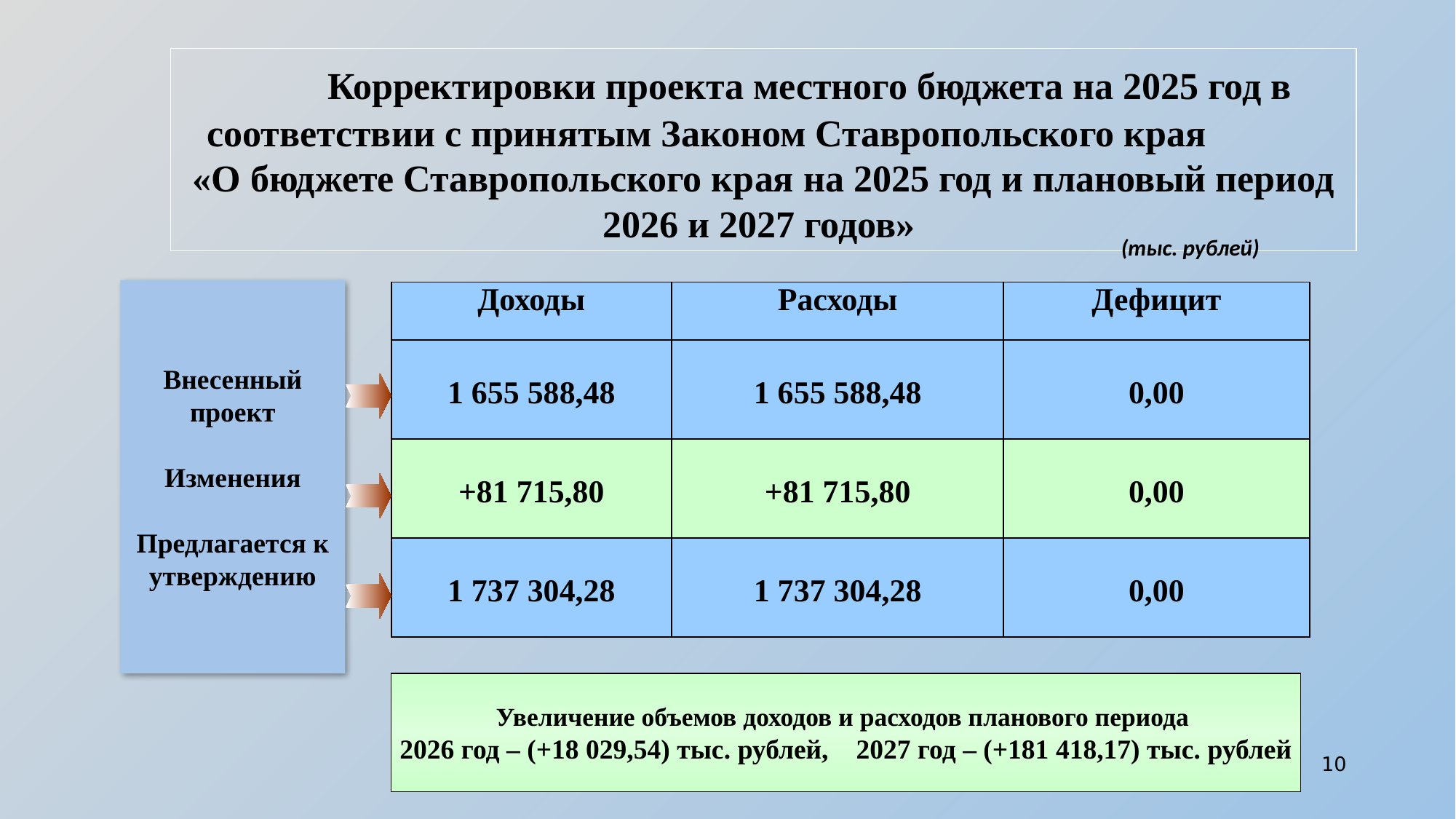

Корректировки проекта местного бюджета на 2025 год в соответствии с принятым Законом Ставропольского края             «О бюджете Ставропольского края на 2025 год и плановый период 2026 и 2027 годов»
(тыс. рублей)
Внесенный проект

Изменения

Предлагается к утверждению
| Доходы | Расходы | Дефицит |
| --- | --- | --- |
| 1 655 588,48 | 1 655 588,48 | 0,00 |
| +81 715,80 | +81 715,80 | 0,00 |
| 1 737 304,28 | 1 737 304,28 | 0,00 |

Увеличение объемов доходов и расходов планового периода
2026 год – (+18 029,54) тыс. рублей,    2027 год – (+181 418,17) тыс. рублей
10